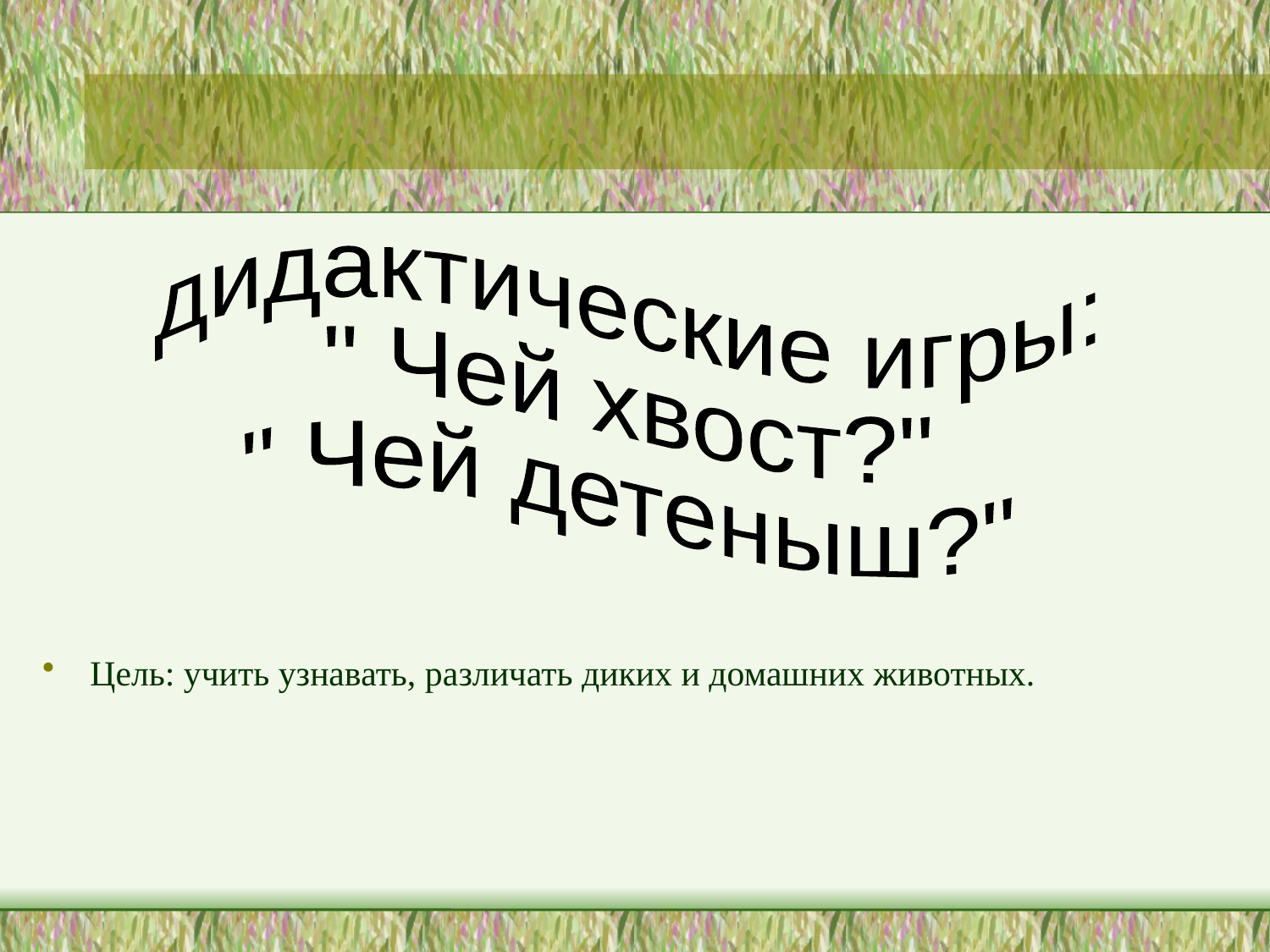

Цель: учить узнавать, различать диких и домашних животных.
дидактические игры:
" Чей хвост?"
" Чей детеныш?"